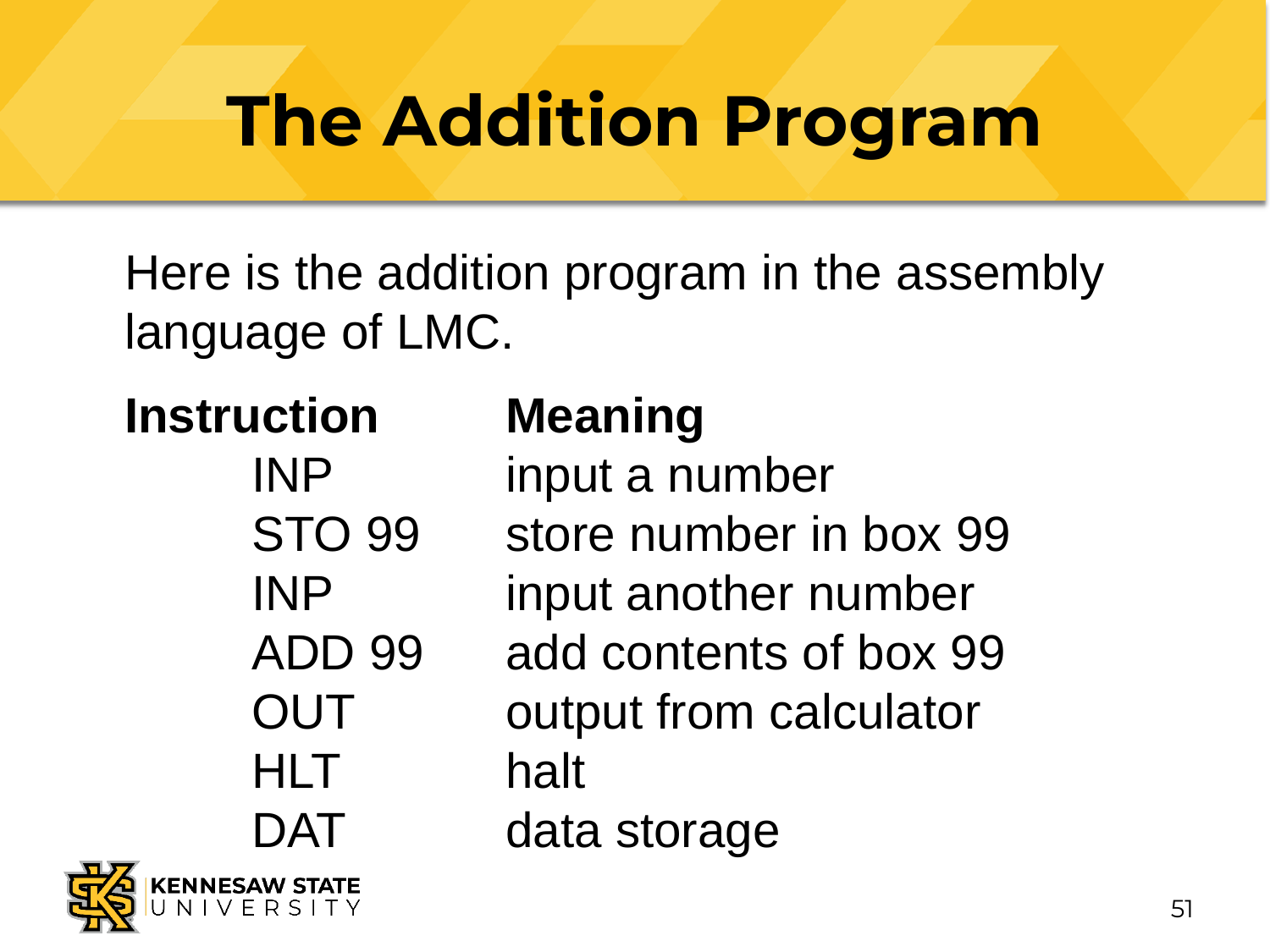

# The Addition Program
Here is the addition program in the assembly language of LMC.
Instruction	Meaning
	INP		input a number
	STO 99	store number in box 99
	INP		input another number
	ADD 99	add contents of box 99
	OUT		output from calculator
	HLT		halt
	DAT		data storage
51